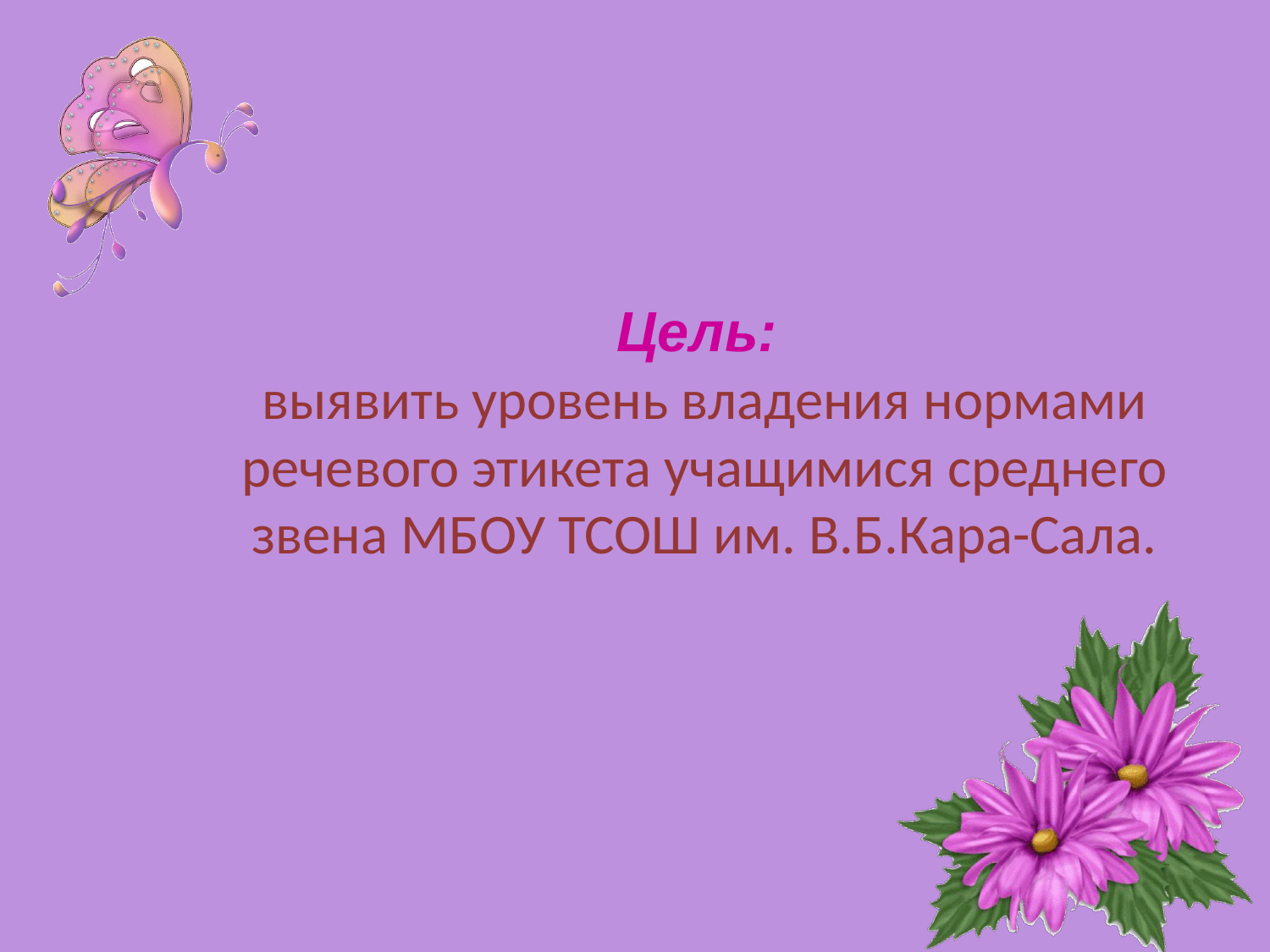

# Цель: выявить уровень владения нормами речевого этикета учащимися среднего звена МБОУ ТСОШ им. В.Б.Кара-Сала.